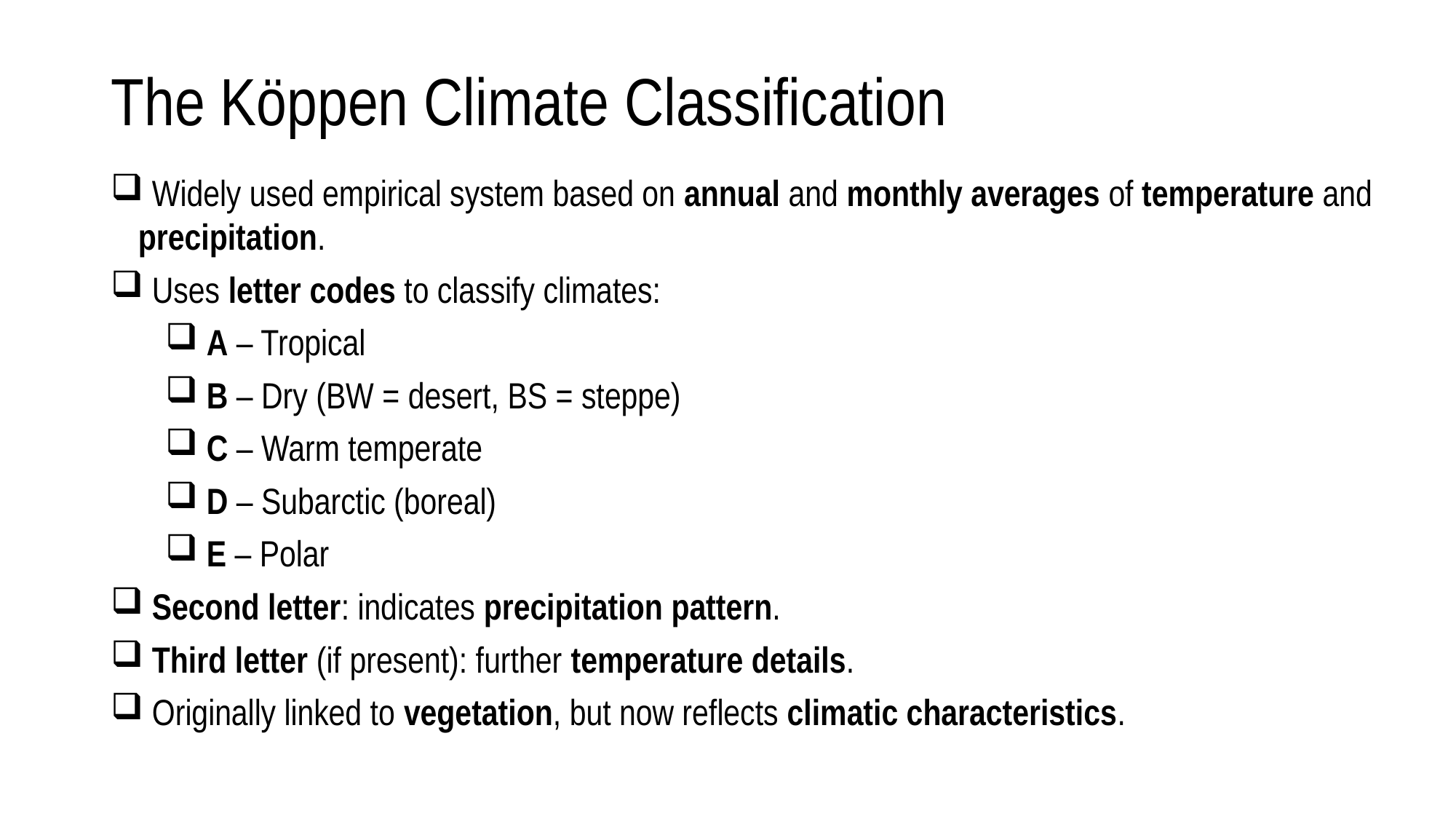

# The Köppen Climate Classification
 Widely used empirical system based on annual and monthly averages of temperature and precipitation.
 Uses letter codes to classify climates:
 A – Tropical
 B – Dry (BW = desert, BS = steppe)
 C – Warm temperate
 D – Subarctic (boreal)
 E – Polar
 Second letter: indicates precipitation pattern.
 Third letter (if present): further temperature details.
 Originally linked to vegetation, but now reflects climatic characteristics.